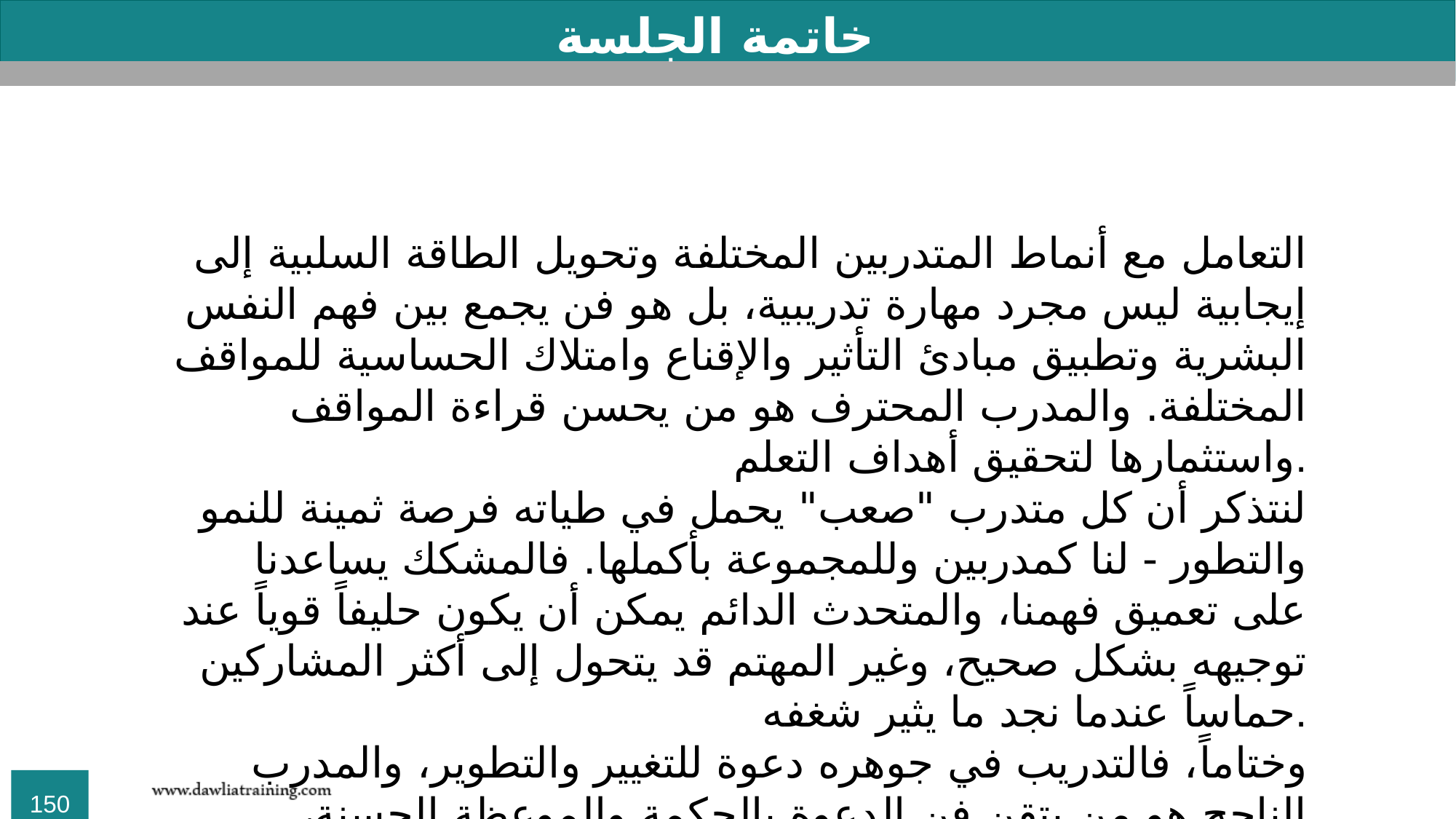

خاتمة الجلسة
التعامل مع أنماط المتدربين المختلفة وتحويل الطاقة السلبية إلى إيجابية ليس مجرد مهارة تدريبية، بل هو فن يجمع بين فهم النفس البشرية وتطبيق مبادئ التأثير والإقناع وامتلاك الحساسية للمواقف المختلفة. والمدرب المحترف هو من يحسن قراءة المواقف واستثمارها لتحقيق أهداف التعلم.
لنتذكر أن كل متدرب "صعب" يحمل في طياته فرصة ثمينة للنمو والتطور - لنا كمدربين وللمجموعة بأكملها. فالمشكك يساعدنا على تعميق فهمنا، والمتحدث الدائم يمكن أن يكون حليفاً قوياً عند توجيهه بشكل صحيح، وغير المهتم قد يتحول إلى أكثر المشاركين حماساً عندما نجد ما يثير شغفه.
وختاماً، فالتدريب في جوهره دعوة للتغيير والتطوير، والمدرب الناجح هو من يتقن فن الدعوة بالحكمة والموعظة الحسنة، ويجادل بالتي هي أحسن لتحقيق أقصى تأثير وإقناع.